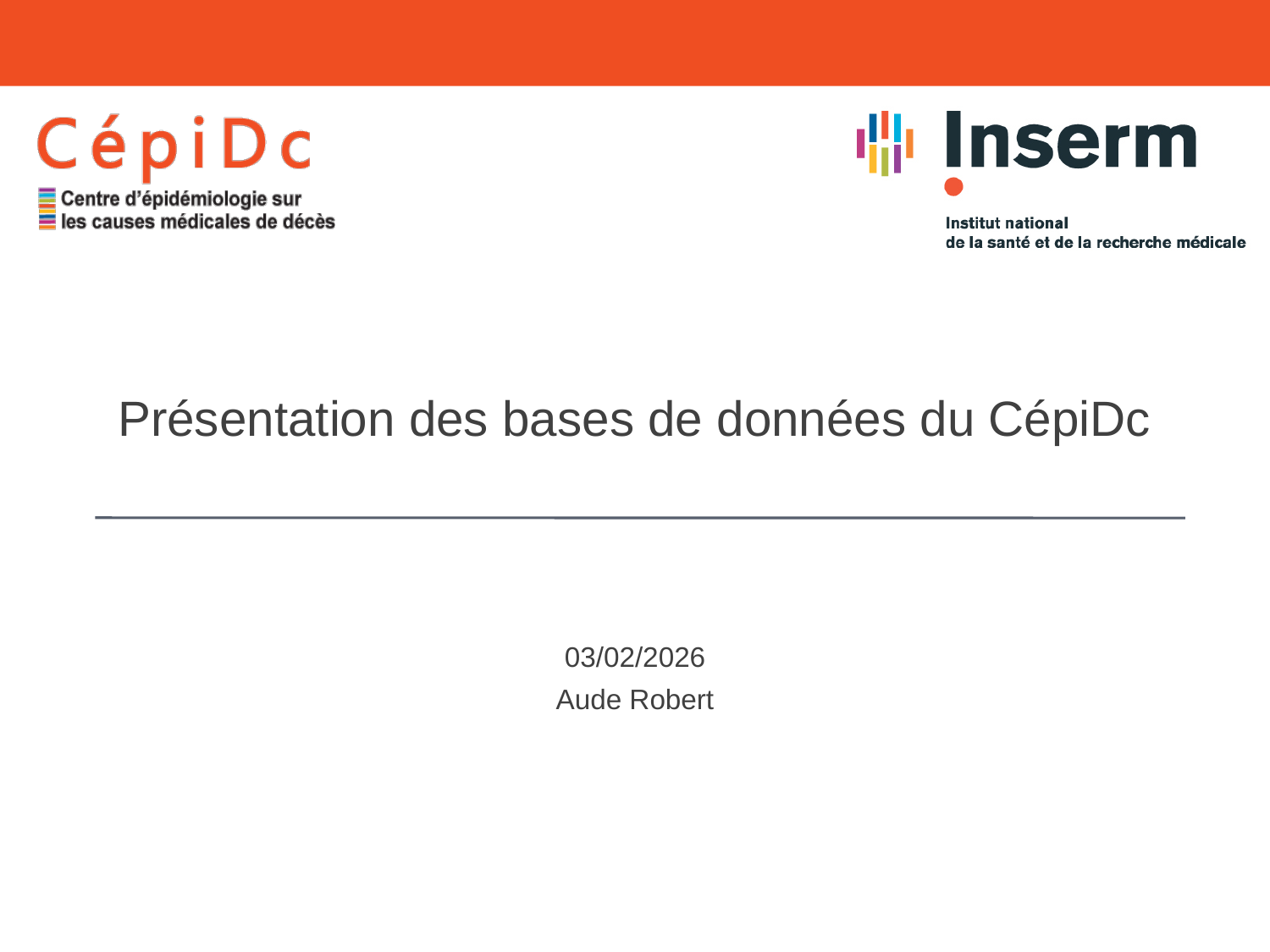

# Présentation des bases de données du CépiDc
03/02/2026
Aude Robert